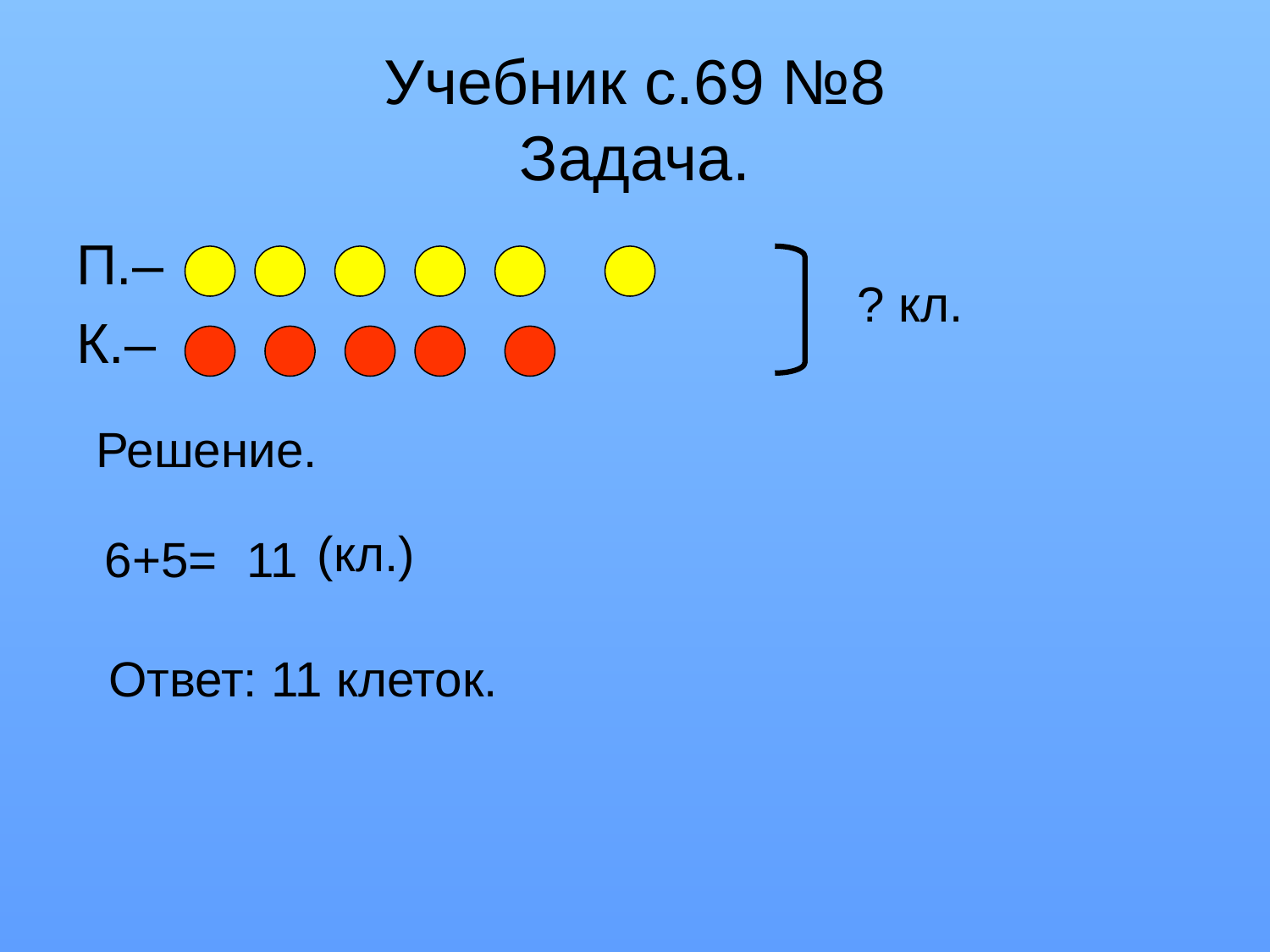

# Учебник с.69 №8 Задача.
П.–
К.–

? кл.

Решение.
(кл.)
6+5=
11
Ответ: 11 клеток.